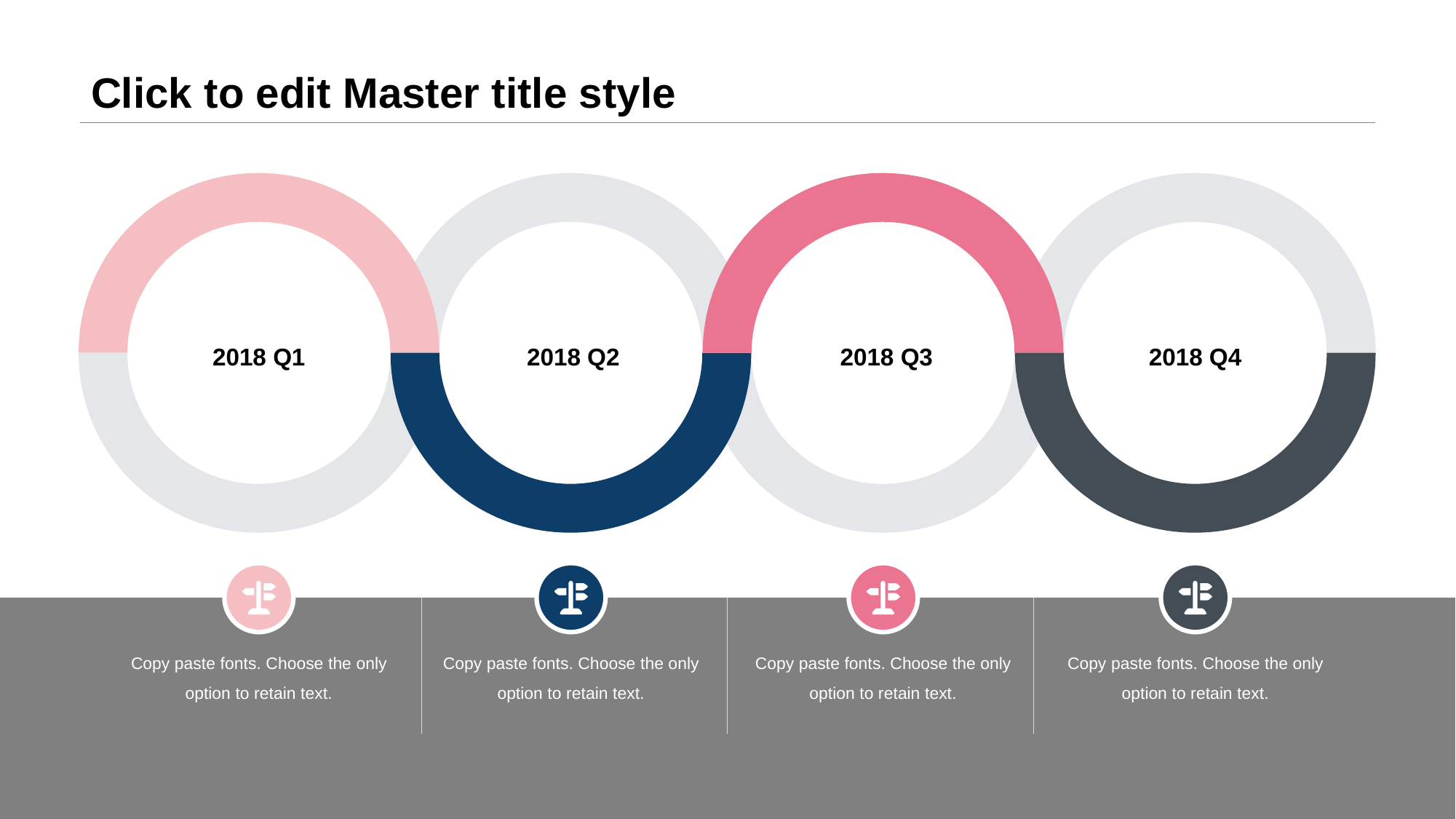

# Click to edit Master title style

2018 Q3
2018 Q4
2018 Q1
2018 Q2

Copy paste fonts. Choose the only option to retain text.

Copy paste fonts. Choose the only option to retain text.

Copy paste fonts. Choose the only option to retain text.

Copy paste fonts. Choose the only option to retain text.
www.islide.cc
29